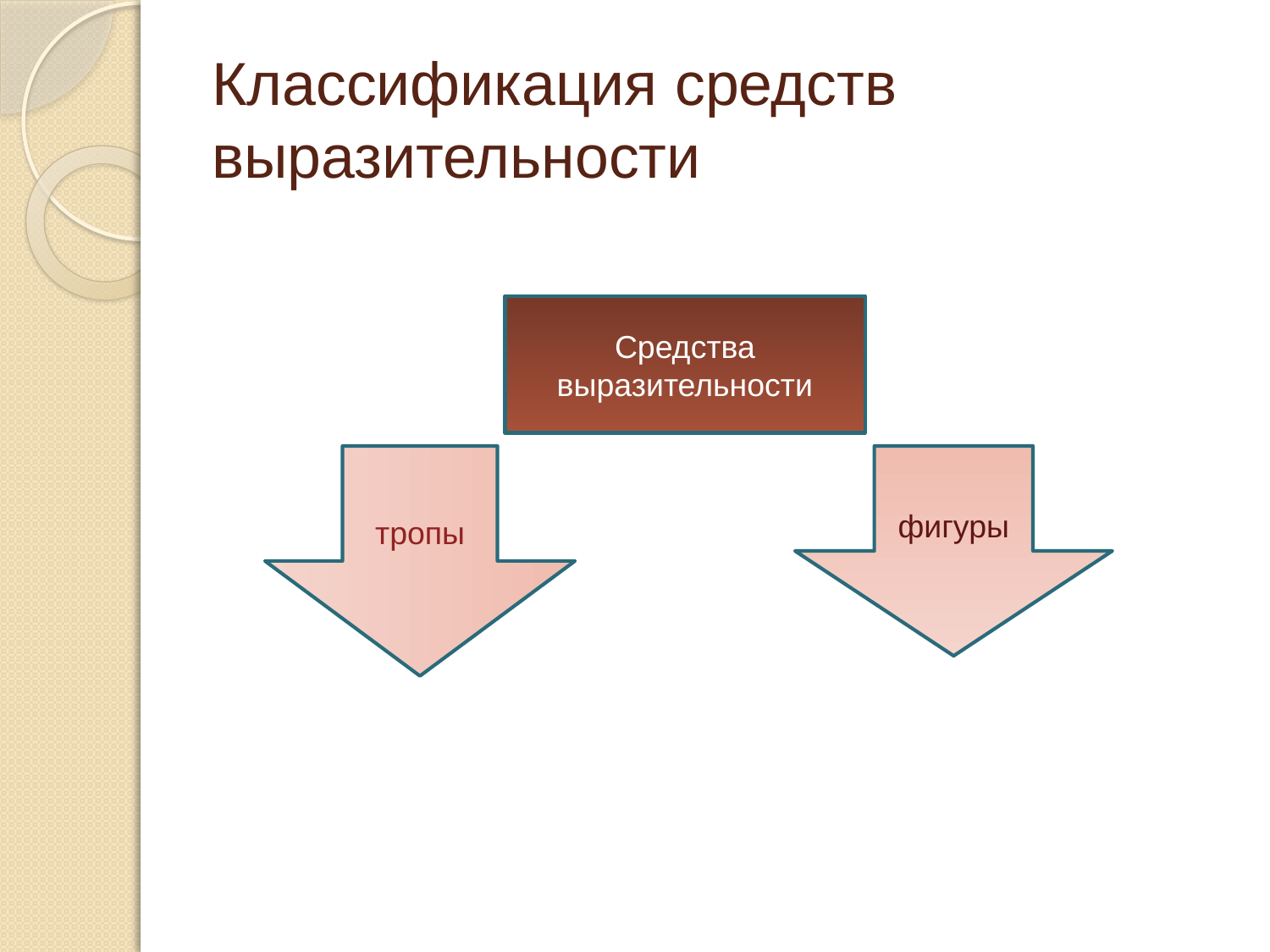

# Классификация средств выразительности

Средства выразительности
тропы
фигуры